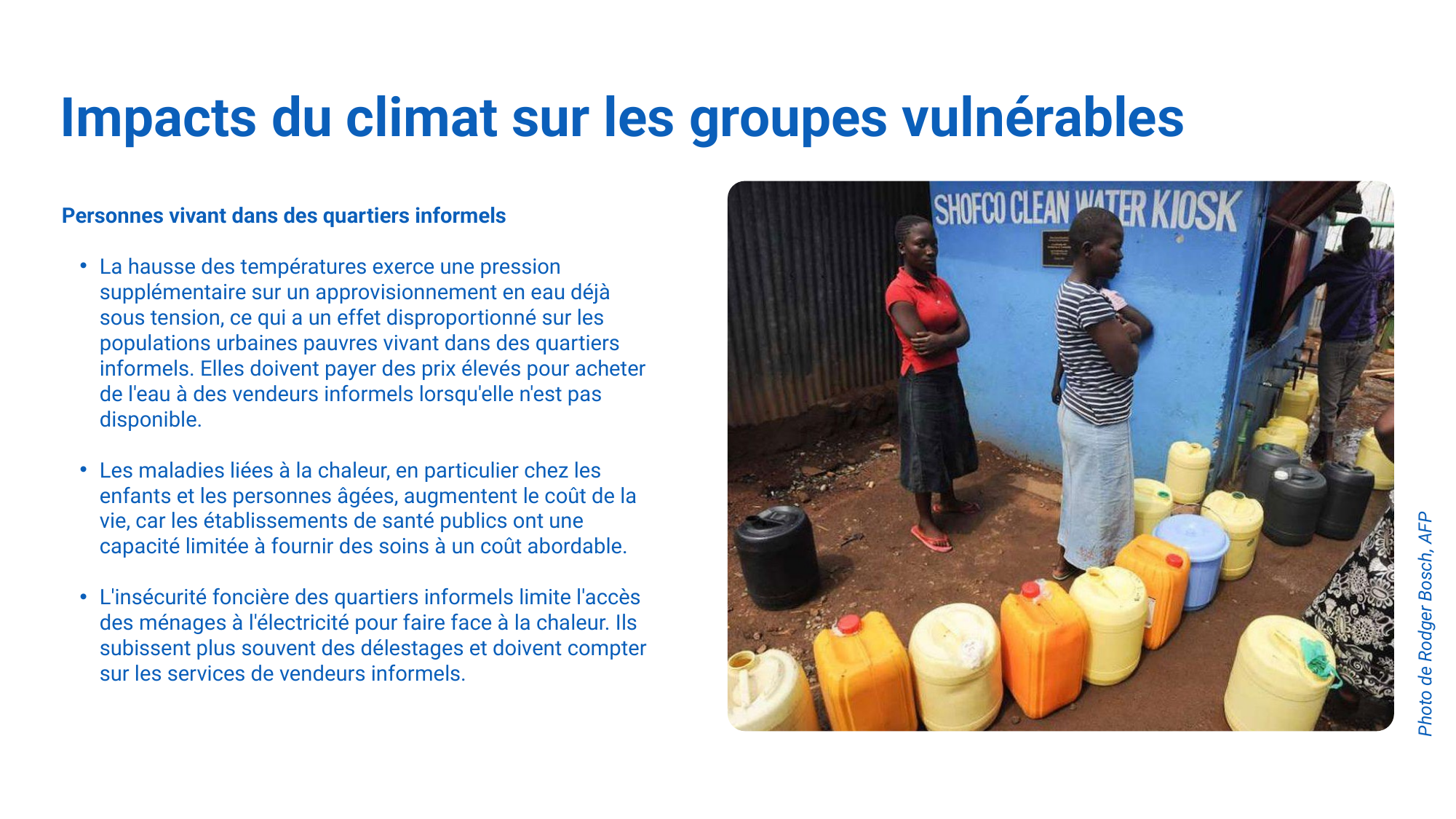

Impacts du climat sur les groupes vulnérables

Personnes vivant dans des quartiers informels

La hausse des températures exerce une pression supplémentaire sur un approvisionnement en eau déjà sous tension, ce qui a un effet disproportionné sur les populations urbaines pauvres vivant dans des quartiers informels. Elles doivent payer des prix élevés pour acheter de l'eau à des vendeurs informels lorsqu'elle n'est pas disponible.

Les maladies liées à la chaleur, en particulier chez les enfants et les personnes âgées, augmentent le coût de la vie, car les établissements de santé publics ont une capacité limitée à fournir des soins à un coût abordable.

L'insécurité foncière des quartiers informels limite l'accès des ménages à l'électricité pour faire face à la chaleur. Ils subissent plus souvent des délestages et doivent compter sur les services de vendeurs informels.
Photo de Rodger Bosch, AFP
21